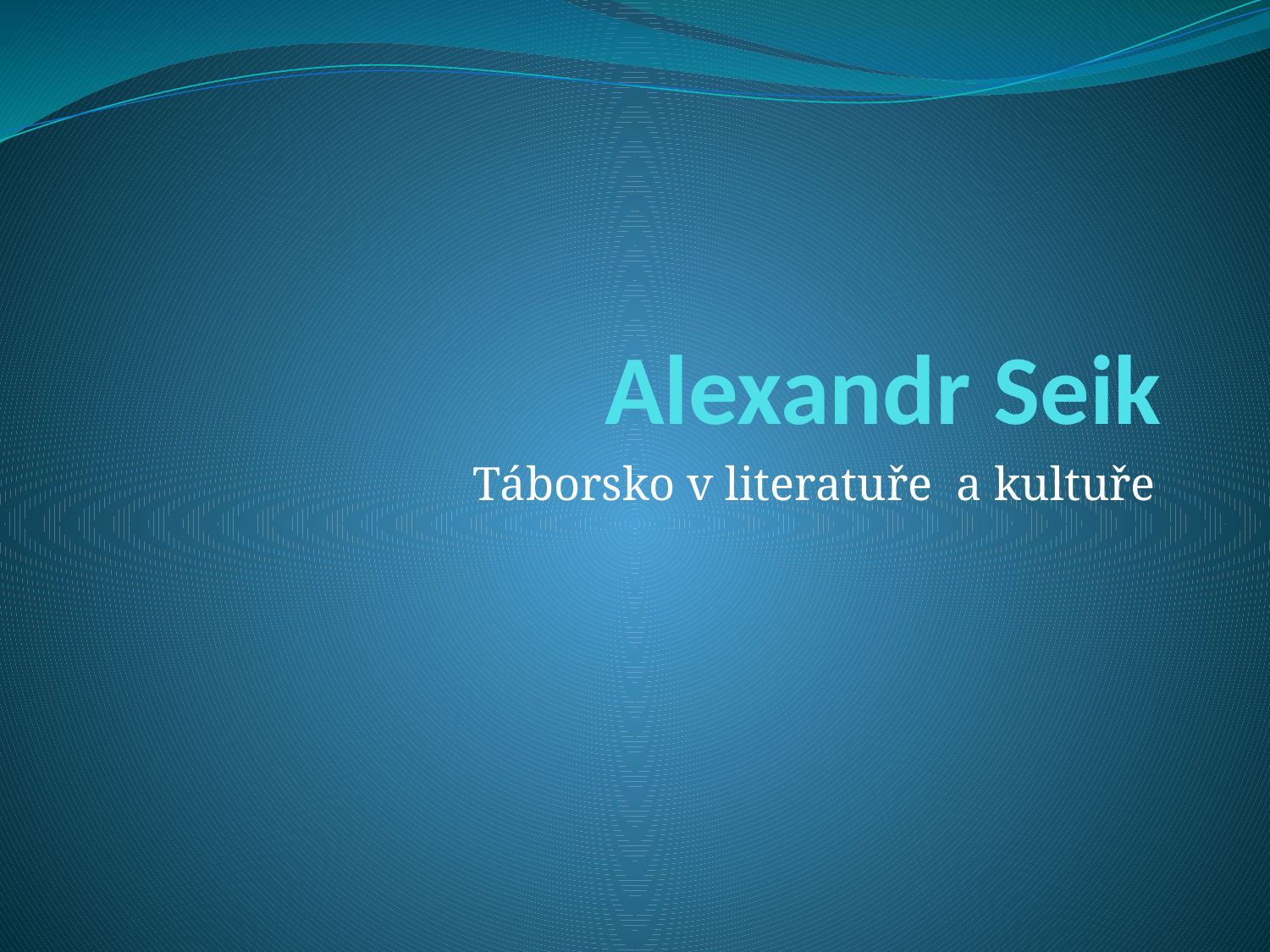

# Alexandr Seik
Táborsko v literatuře  a kultuře